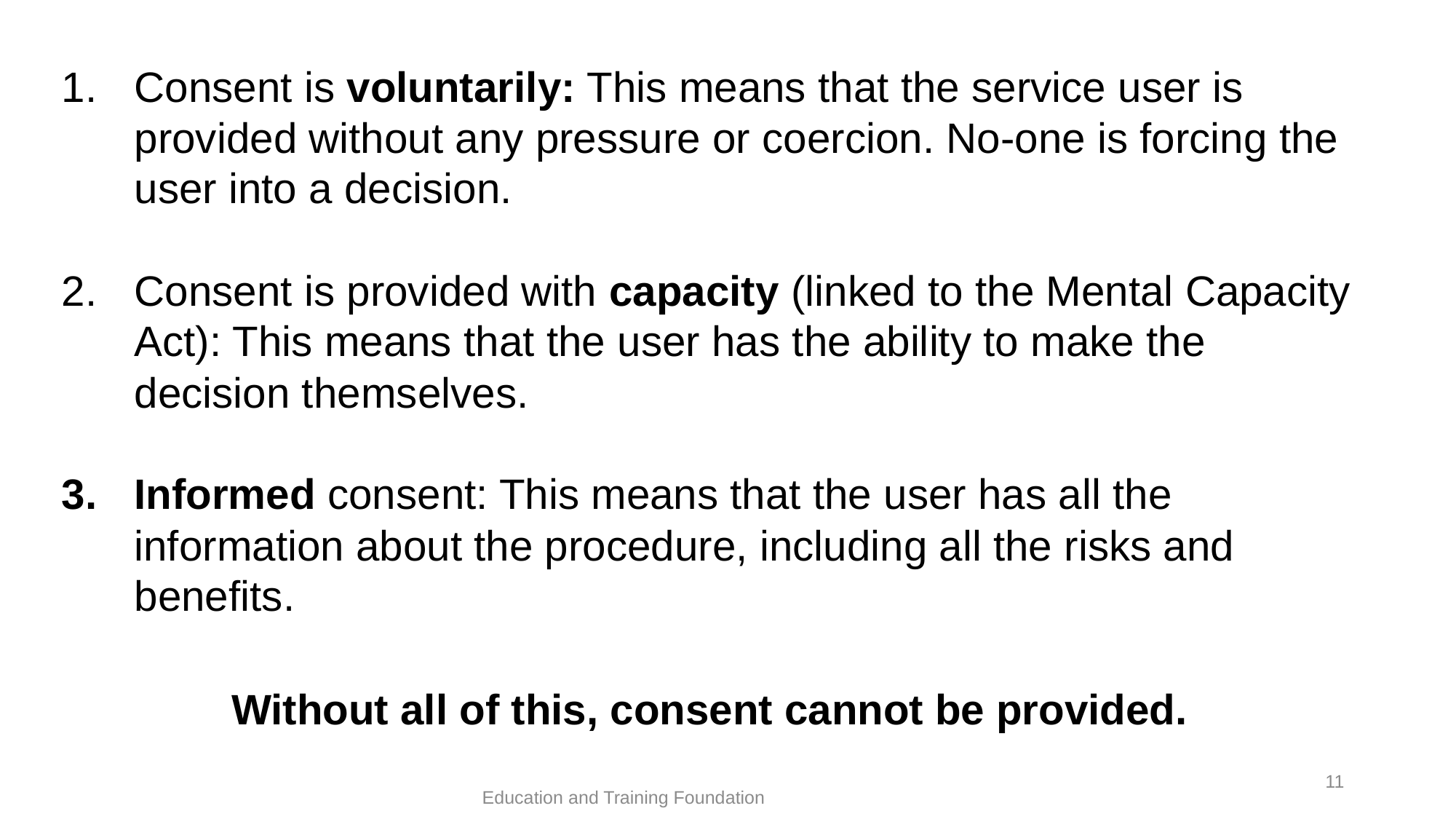

Consent is voluntarily: This means that the service user is provided without any pressure or coercion. No-one is forcing the user into a decision.

Consent is provided with capacity (linked to the Mental Capacity Act): This means that the user has the ability to make the decision themselves.

Informed consent: This means that the user has all the information about the procedure, including all the risks and benefits.

Without all of this, consent cannot be provided.

11
Education and Training Foundation